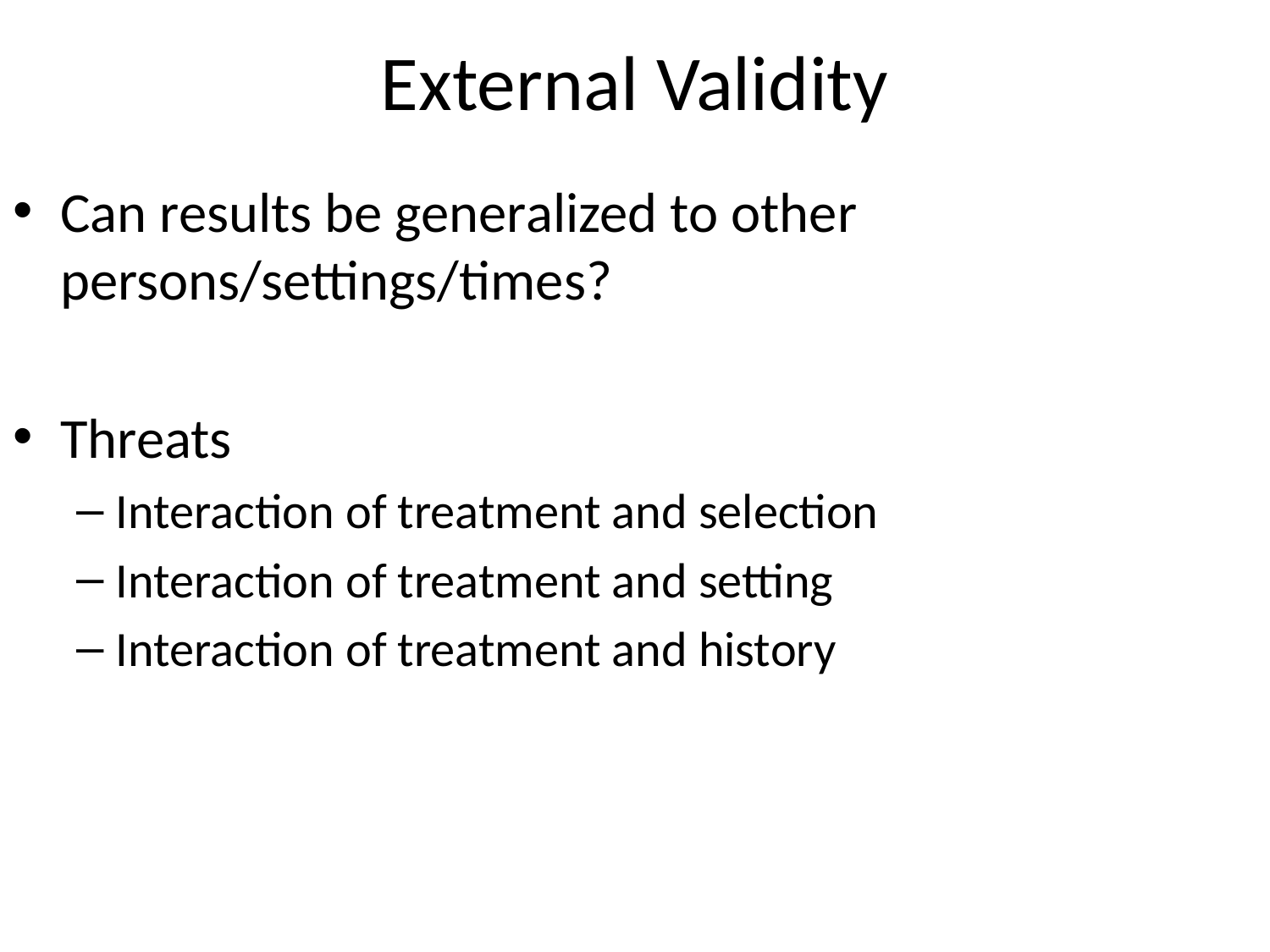

# External Validity
Can results be generalized to other persons/settings/times?

Threats
Interaction of treatment and selection
Interaction of treatment and setting
Interaction of treatment and history